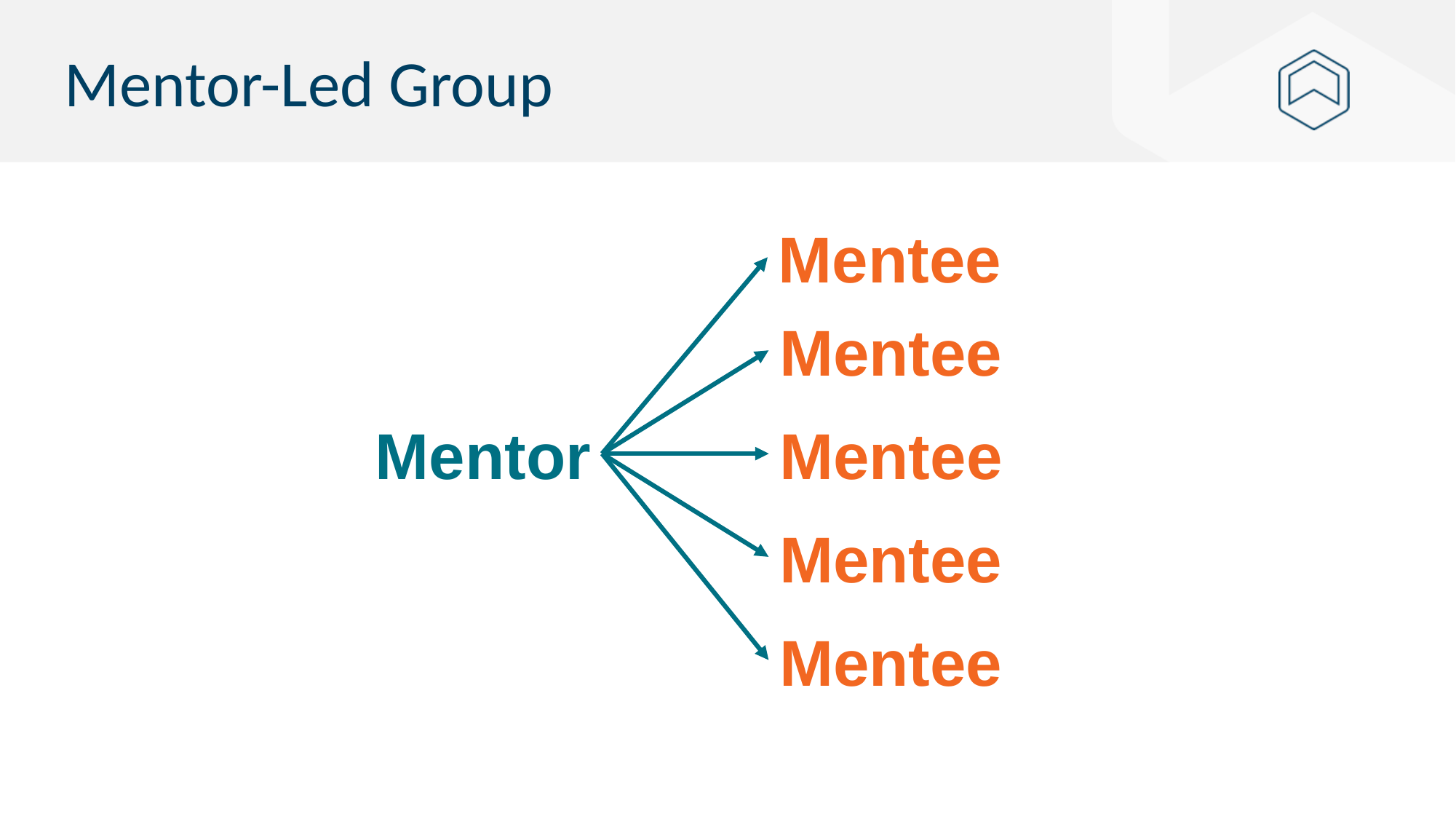

# Mentor-Led Group
Mentee
Mentee
Mentor
Mentee
Mentee
Mentee